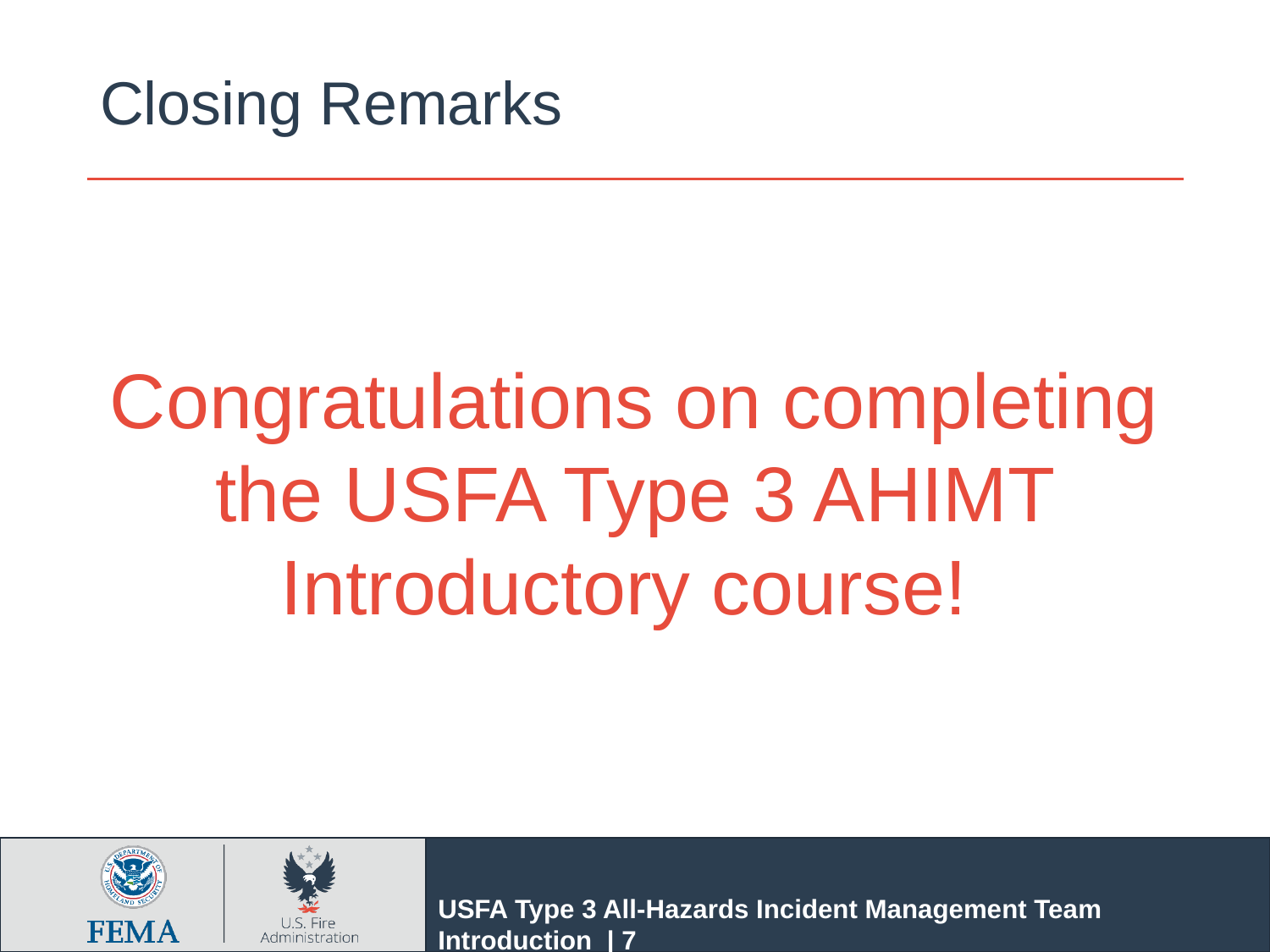

# Closing Remarks

Congratulations on completing the USFA Type 3 AHIMT Introductory course!
USFA Type 3 All-Hazards Incident Management Team Introduction  | 7